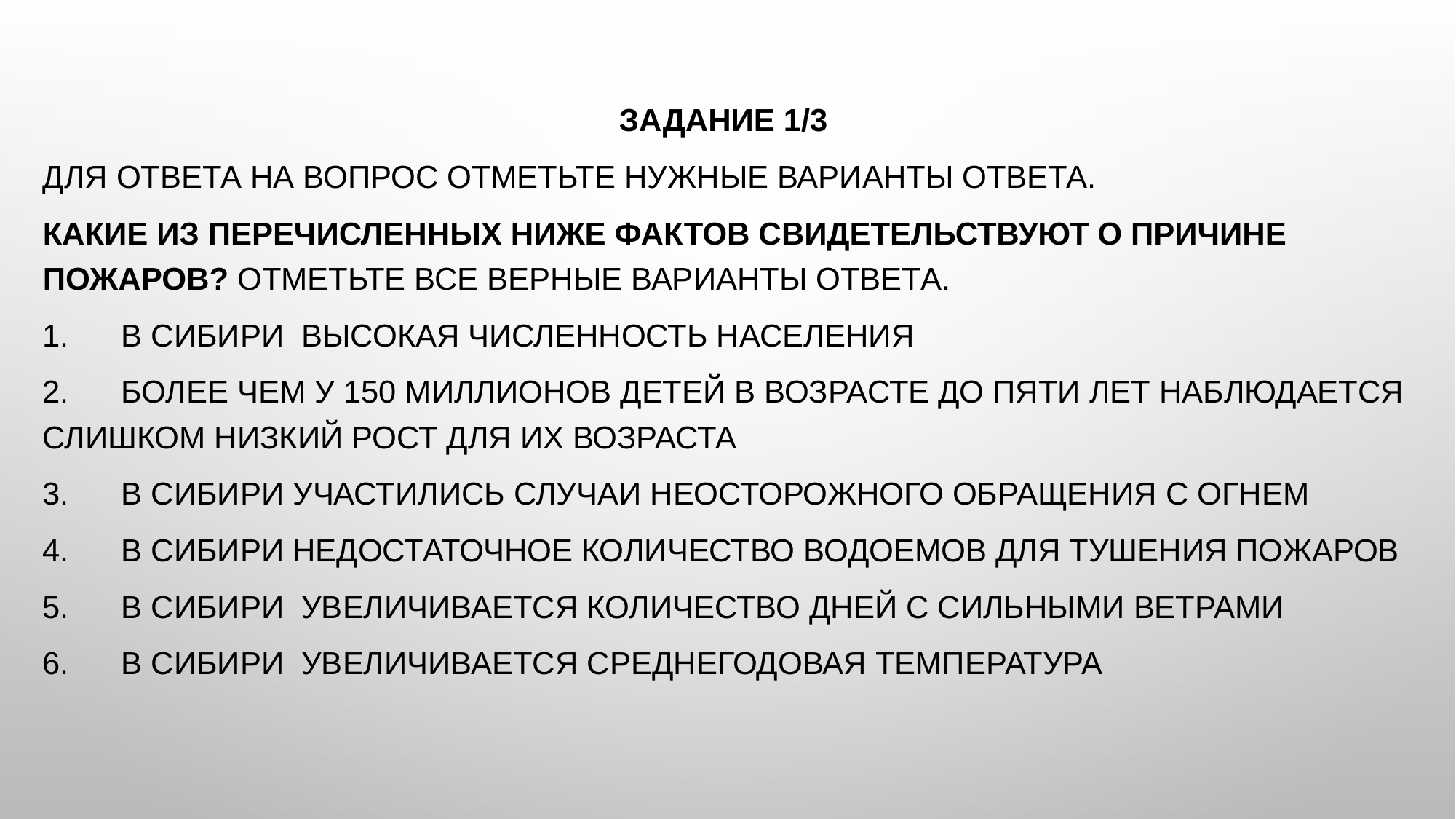

#
Задание 1/3
Для ответа на вопрос отметьте нужные варианты ответа.
Какие из перечисленных ниже фактов свидетельствуют о причине пожаров? Отметьте все верные варианты ответа.
1.	в Сибири  высокая численность населения
2.	более чем у 150 миллионов детей в возрасте до пяти лет наблюдается слишком низкий рост для их возраста
3.	в Сибири участились случаи неосторожного обращения с огнем
4.	в Сибири недостаточное количество водоемов для тушения пожаров
5.	в Сибири  увеличивается количество дней с сильными ветрами
6.	в Сибири  увеличивается среднегодовая температура